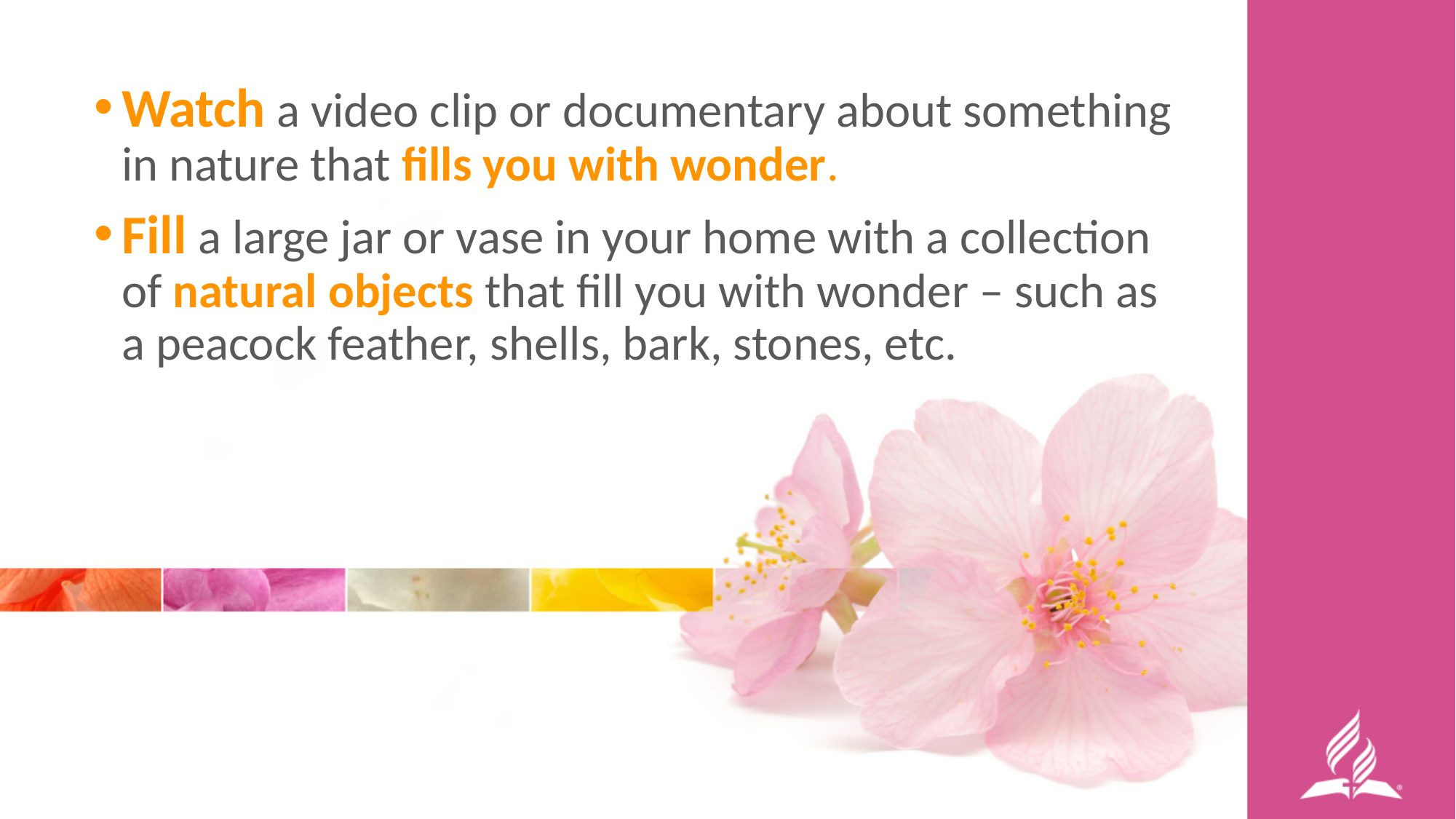

Watch a video clip or documentary about something in nature that fills you with wonder.
Fill a large jar or vase in your home with a collection of natural objects that fill you with wonder – such as a peacock feather, shells, bark, stones, etc.